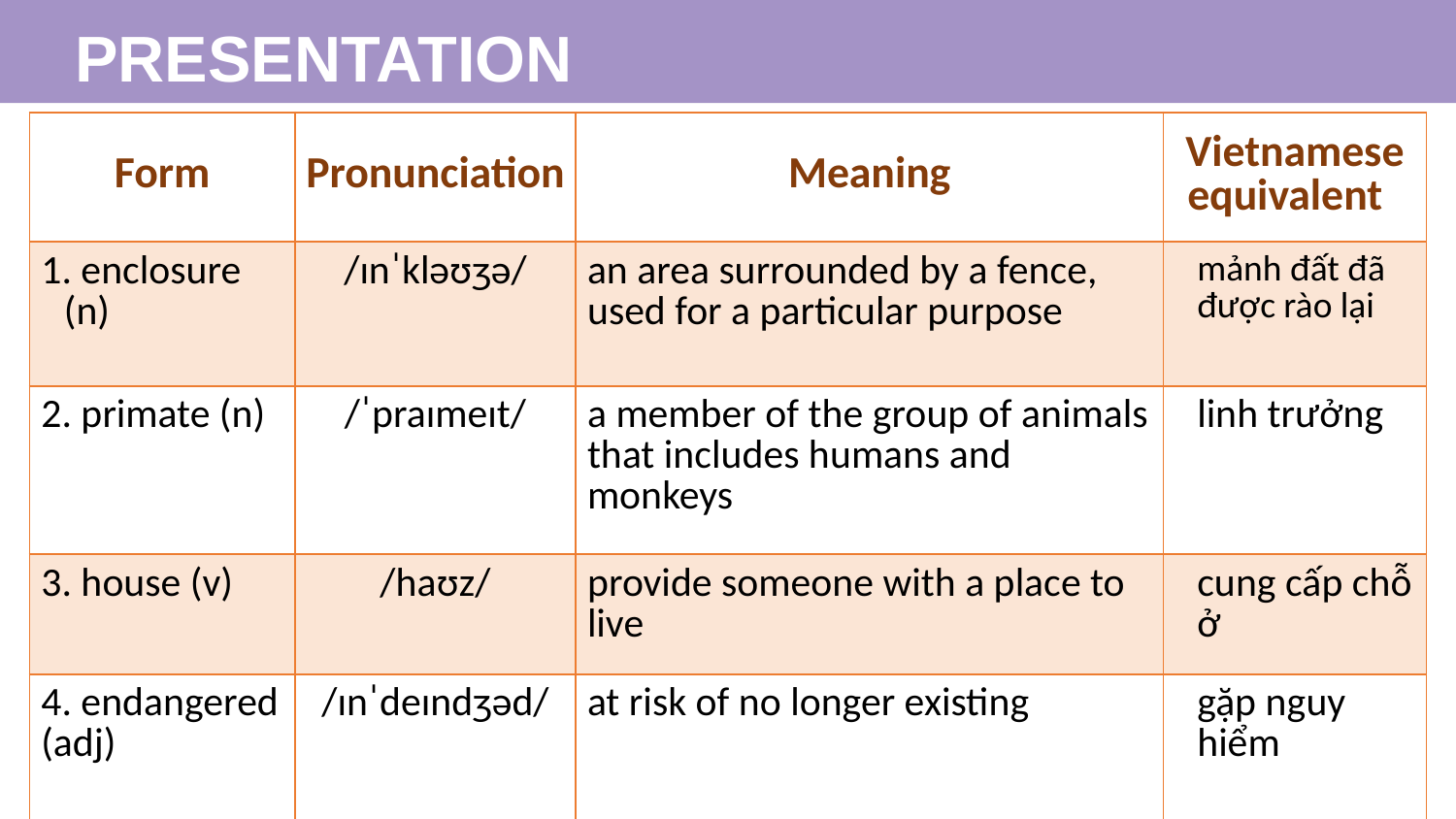

PRESENTATION
| Form | Pronunciation | Meaning | Vietnamese equivalent |
| --- | --- | --- | --- |
| 1. enclosure (n) | /ɪnˈkləʊʒə/ | an area surrounded by a fence, used for a particular purpose | mảnh đất đã được rào lại |
| 2. primate (n) | /ˈpraɪmeɪt/ | a member of the group of animals that includes humans and monkeys | linh trưởng |
| 3. house (v) | /haʊz/ | provide someone with a place to live | cung cấp chỗ ở |
| 4. endangered (adj) | /ɪnˈdeɪndʒəd/ | at risk of no longer existing | gặp nguy hiểm |